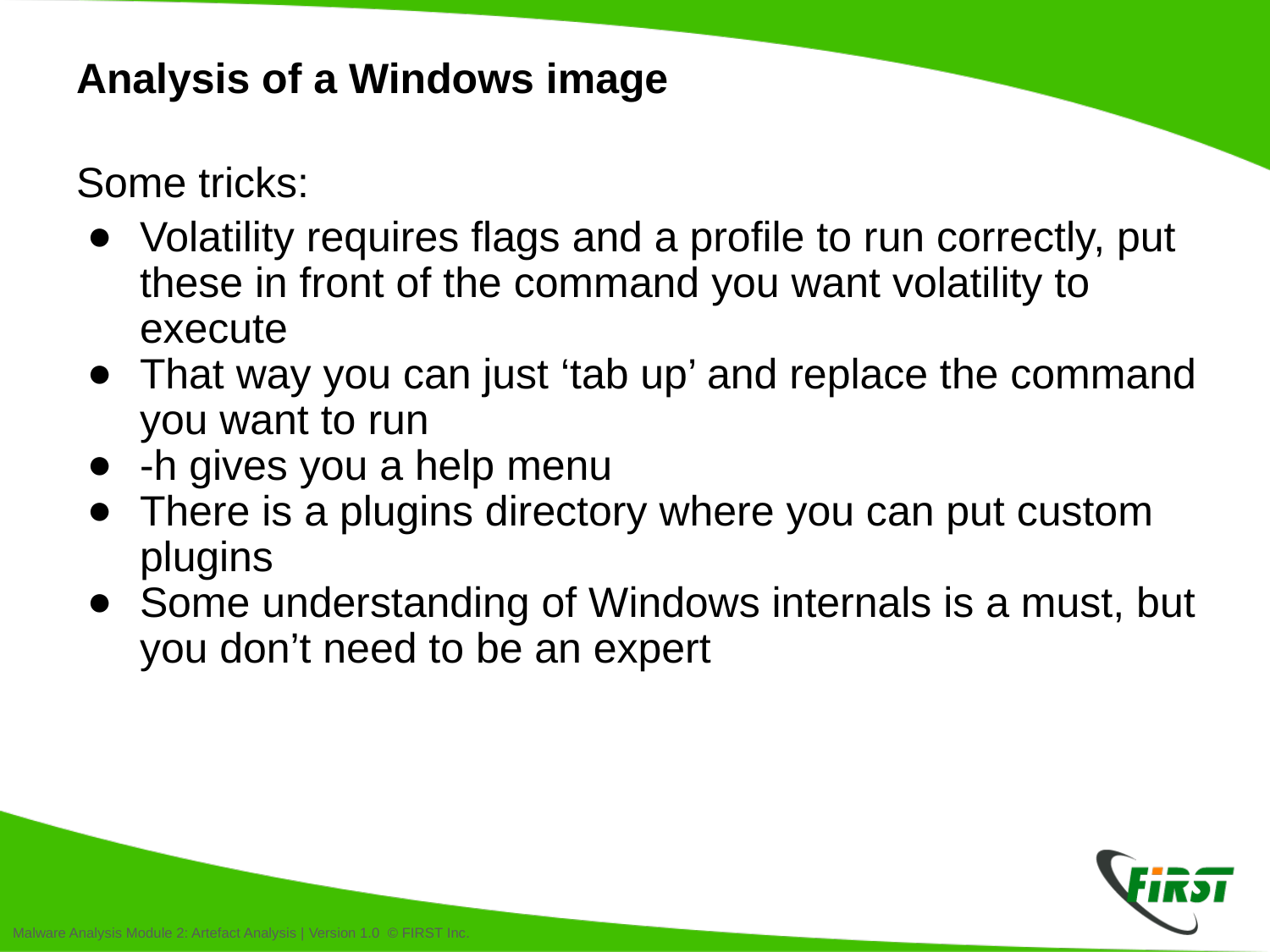

# Analysis of a Windows image
Some tricks:
Volatility requires flags and a profile to run correctly, put these in front of the command you want volatility to execute
That way you can just ‘tab up’ and replace the command you want to run
-h gives you a help menu
There is a plugins directory where you can put custom plugins
Some understanding of Windows internals is a must, but you don’t need to be an expert